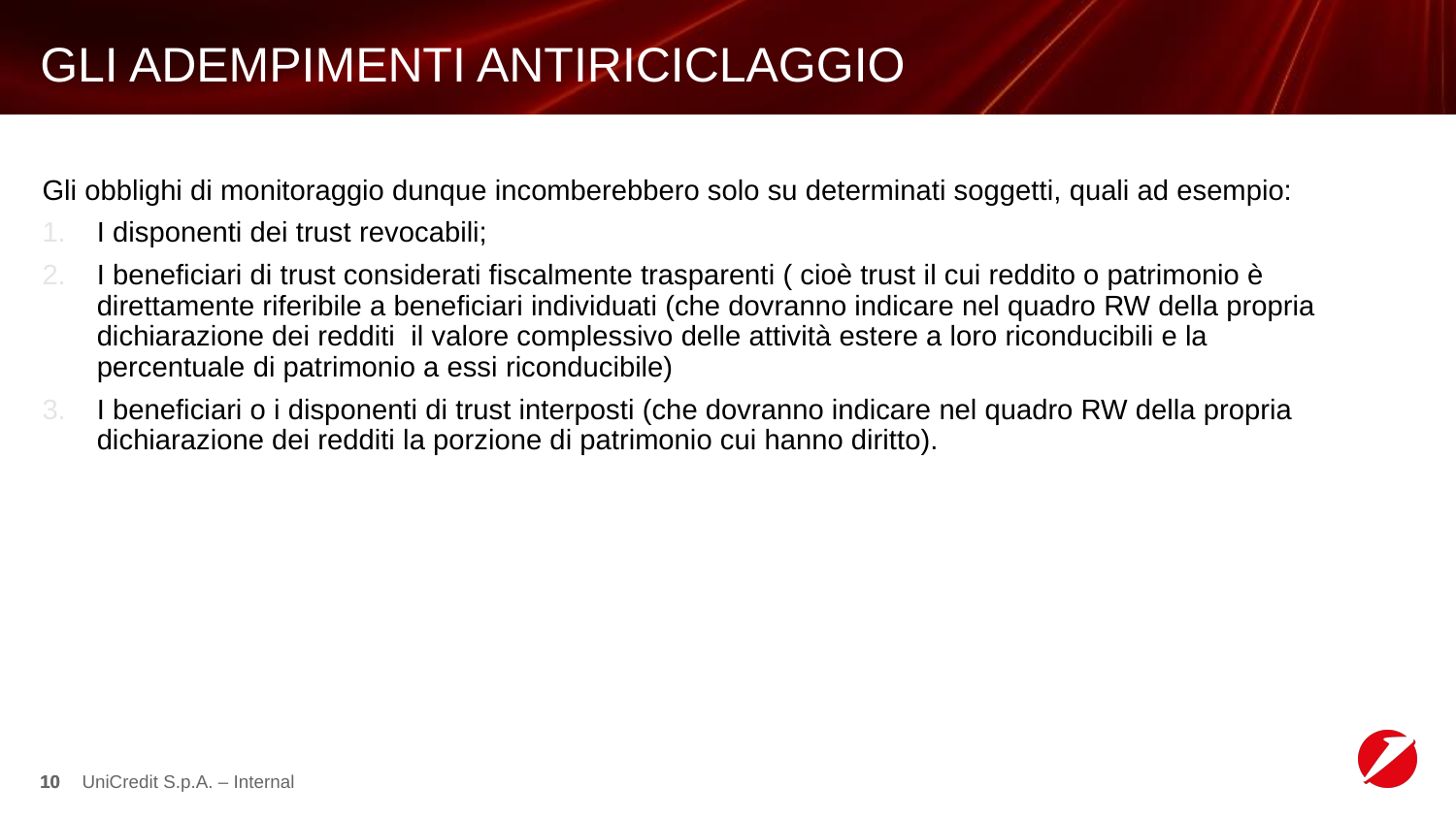

# GLI ADEMPIMENTI ANTIRICICLAGGIO

Gli obblighi di monitoraggio dunque incomberebbero solo su determinati soggetti, quali ad esempio:
I disponenti dei trust revocabili;
I beneficiari di trust considerati fiscalmente trasparenti ( cioè trust il cui reddito o patrimonio è direttamente riferibile a beneficiari individuati (che dovranno indicare nel quadro RW della propria dichiarazione dei redditi  il valore complessivo delle attività estere a loro riconducibili e la percentuale di patrimonio a essi riconducibile)
I beneficiari o i disponenti di trust interposti (che dovranno indicare nel quadro RW della propria dichiarazione dei redditi la porzione di patrimonio cui hanno diritto).

UniCredit S.p.A. – Internal